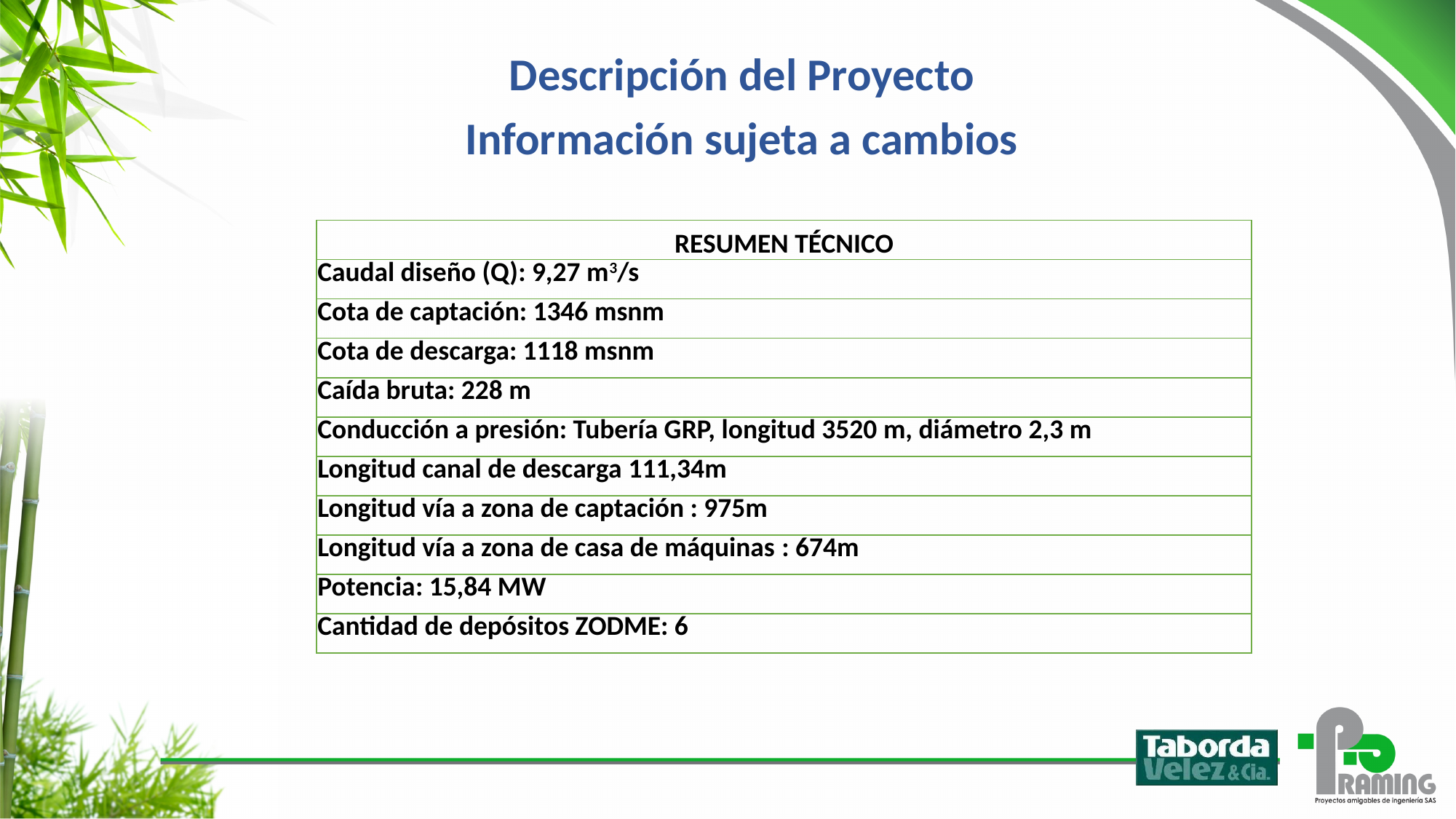

Descripción del Proyecto
Información sujeta a cambios
| RESUMEN TÉCNICO |
| --- |
| Caudal diseño (Q): 9,27 m3/s |
| Cota de captación: 1346 msnm |
| Cota de descarga: 1118 msnm |
| Caída bruta: 228 m |
| Conducción a presión: Tubería GRP, longitud 3520 m, diámetro 2,3 m |
| Longitud canal de descarga 111,34m |
| Longitud vía a zona de captación : 975m |
| Longitud vía a zona de casa de máquinas : 674m |
| Potencia: 15,84 MW |
| Cantidad de depósitos ZODME: 6 |